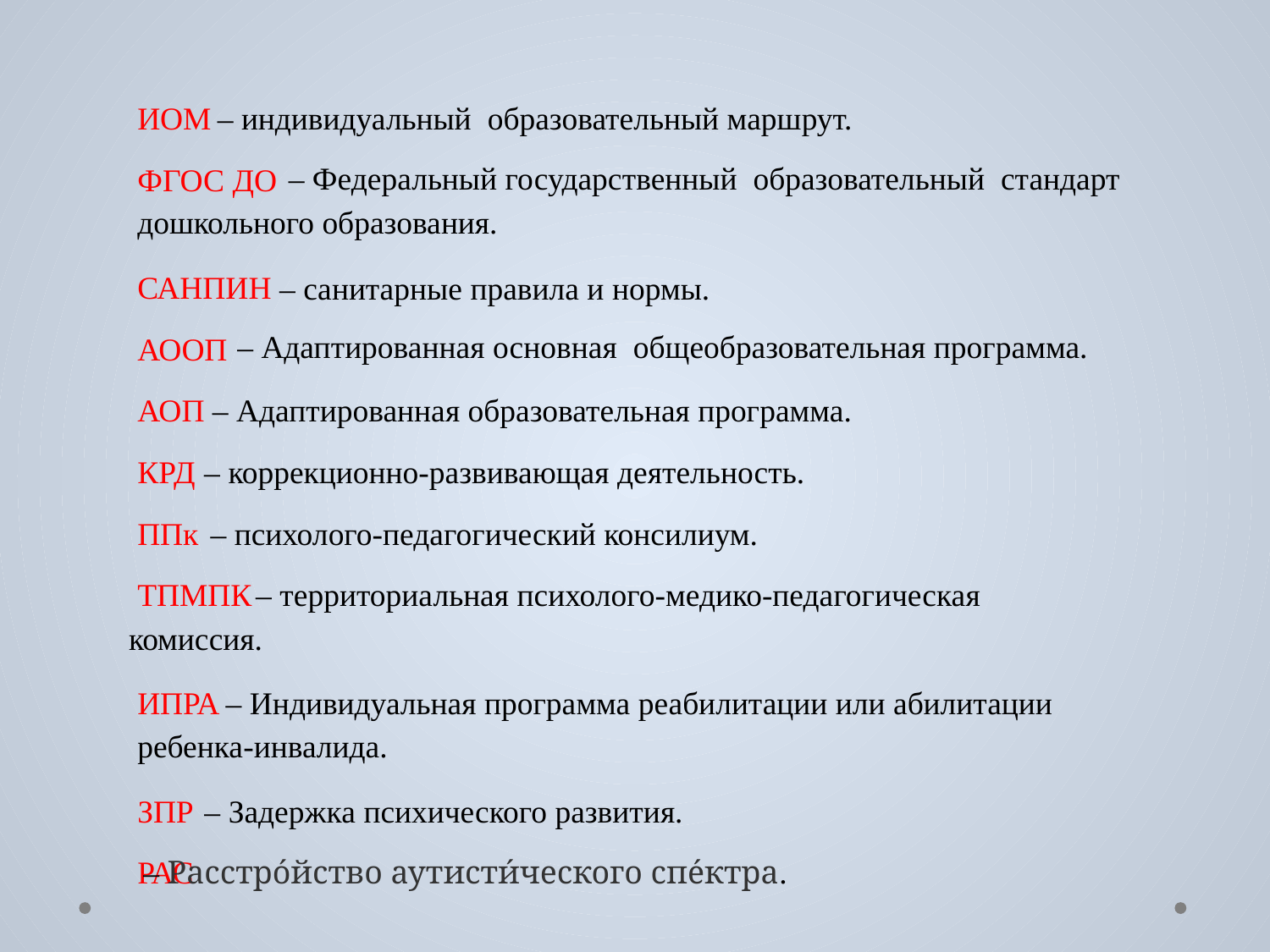

ИОМ
ФГОС ДО

САНПИН
АООП
АОП
КРД
ППк
ТПМПК

ИПРА

ЗПР
РАС
– индивидуальный  образовательный маршрут.
	   – Федеральный государственный  образовательный  стандарт дошкольного образования.
– санитарные правила и нормы.
– Адаптированная основная  общеобразовательная программа.
– Адаптированная образовательная программа.
– коррекционно-развивающая деятельность.
– психолого-педагогический консилиум.
	– территориальная психолого-медико-педагогическая комиссия.
           – Индивидуальная программа реабилитации или абилитации ребенка-инвалида.
– Задержка психического развития.
– Расстро́йство аутисти́ческого спе́ктра.